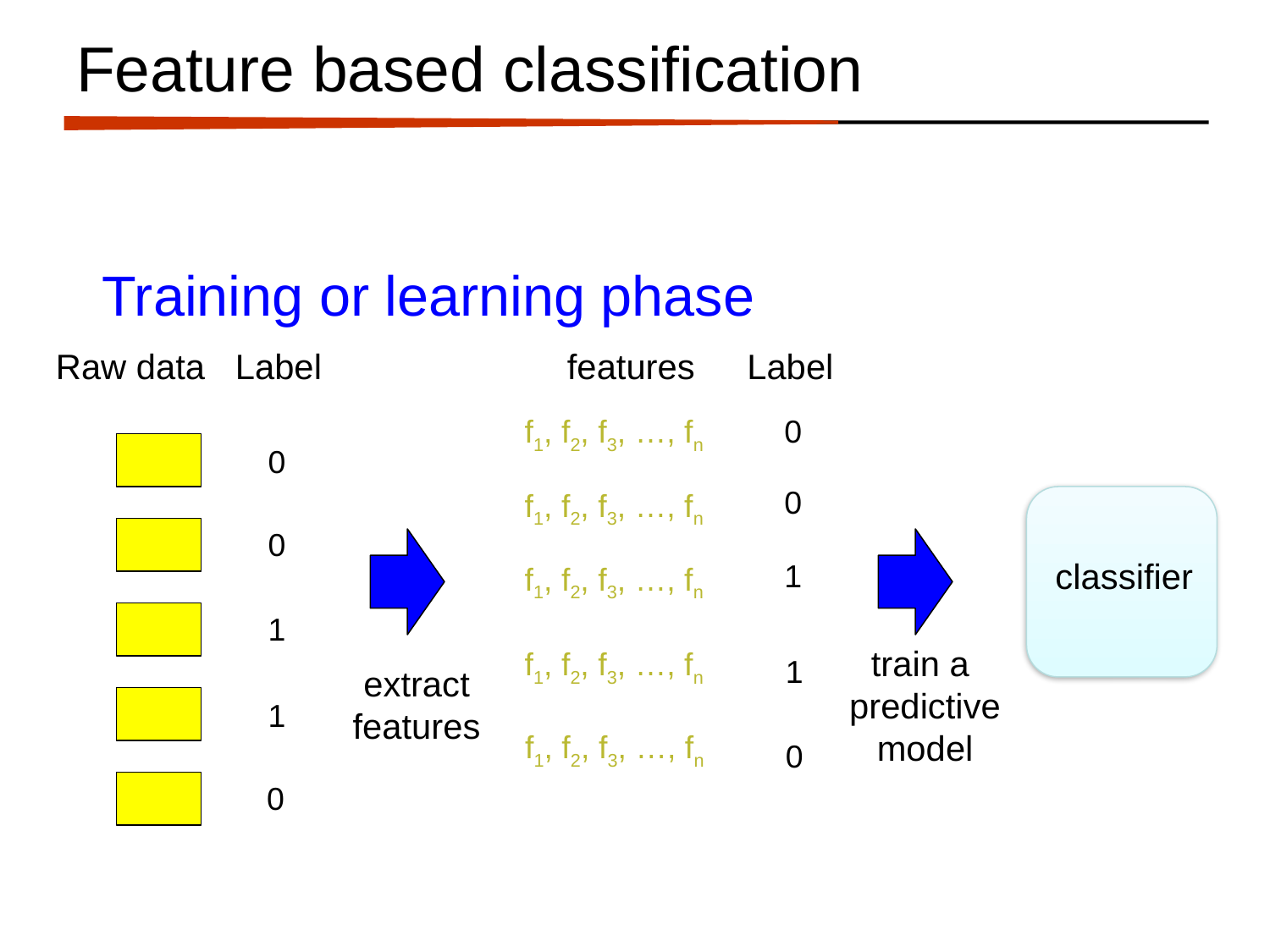

# Feature based classification
Training or learning phase
Raw data
Label
features
Label
f1, f2, f3, …, fn
0

0
0
f1, f2, f3, …, fn

classifier

0

1
f1, f2, f3, …, fn

1
train a
predictive
model
f1, f2, f3, …, fn
1
extract
features

1
f1, f2, f3, …, fn
0

0